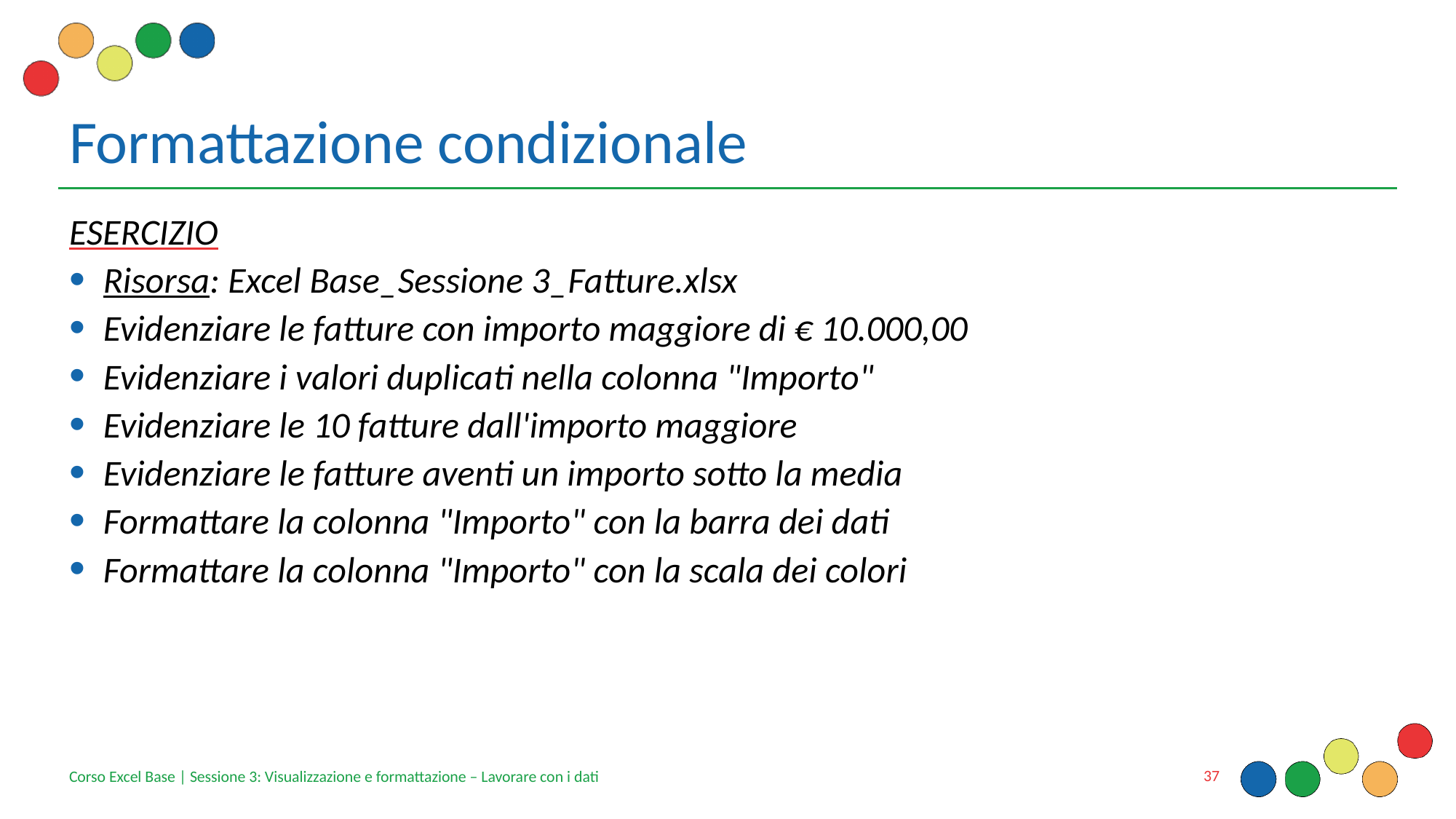

# Formattazione condizionale
ESERCIZIO
Risorsa: Excel Base_Sessione 3_Fatture.xlsx
Evidenziare le fatture con importo maggiore di € 10.000,00
Evidenziare i valori duplicati nella colonna "Importo"
Evidenziare le 10 fatture dall'importo maggiore
Evidenziare le fatture aventi un importo sotto la media
Formattare la colonna "Importo" con la barra dei dati
Formattare la colonna "Importo" con la scala dei colori
37
Corso Excel Base | Sessione 3: Visualizzazione e formattazione – Lavorare con i dati